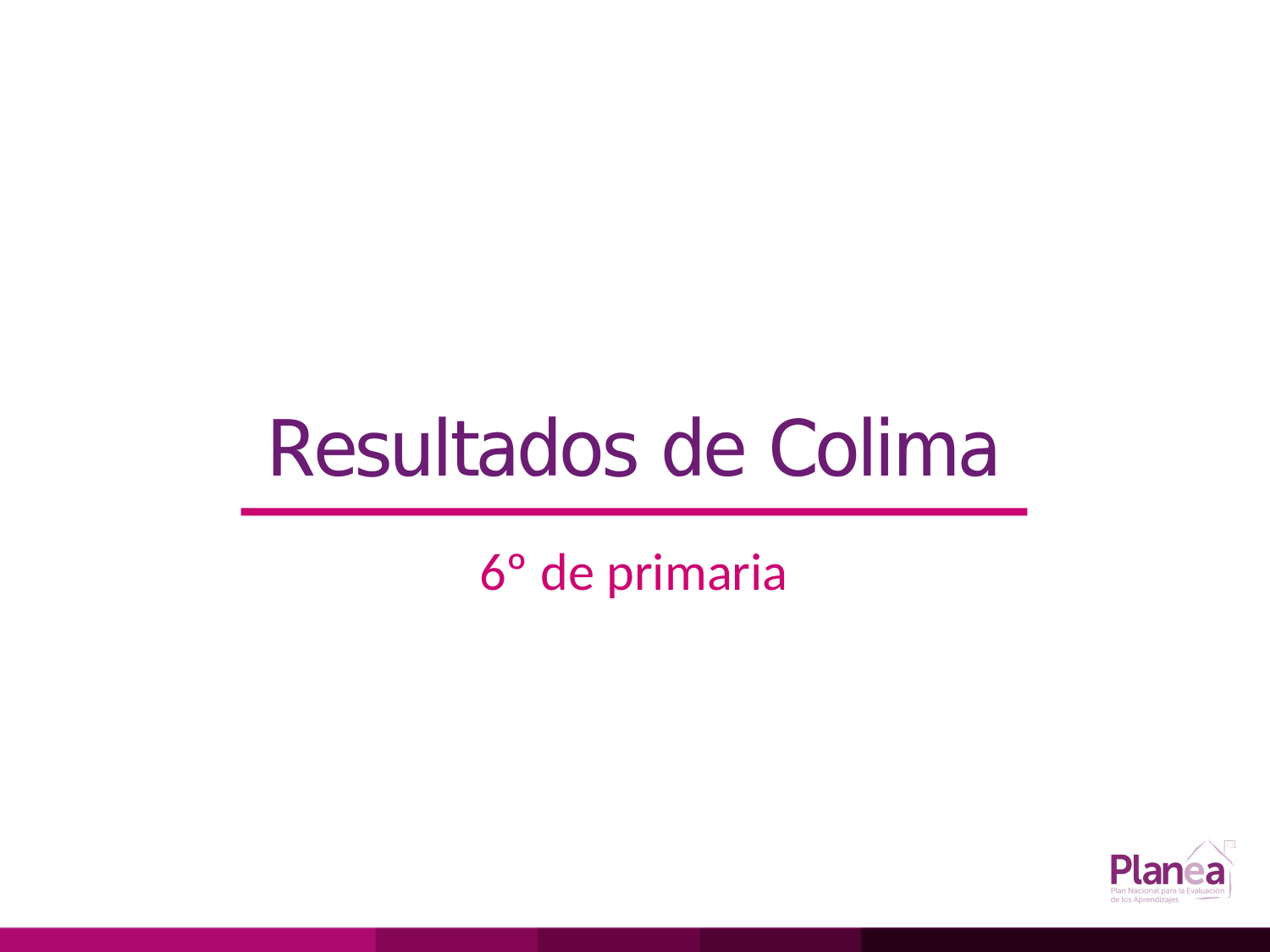

# Resultados de Colima

6º de primaria